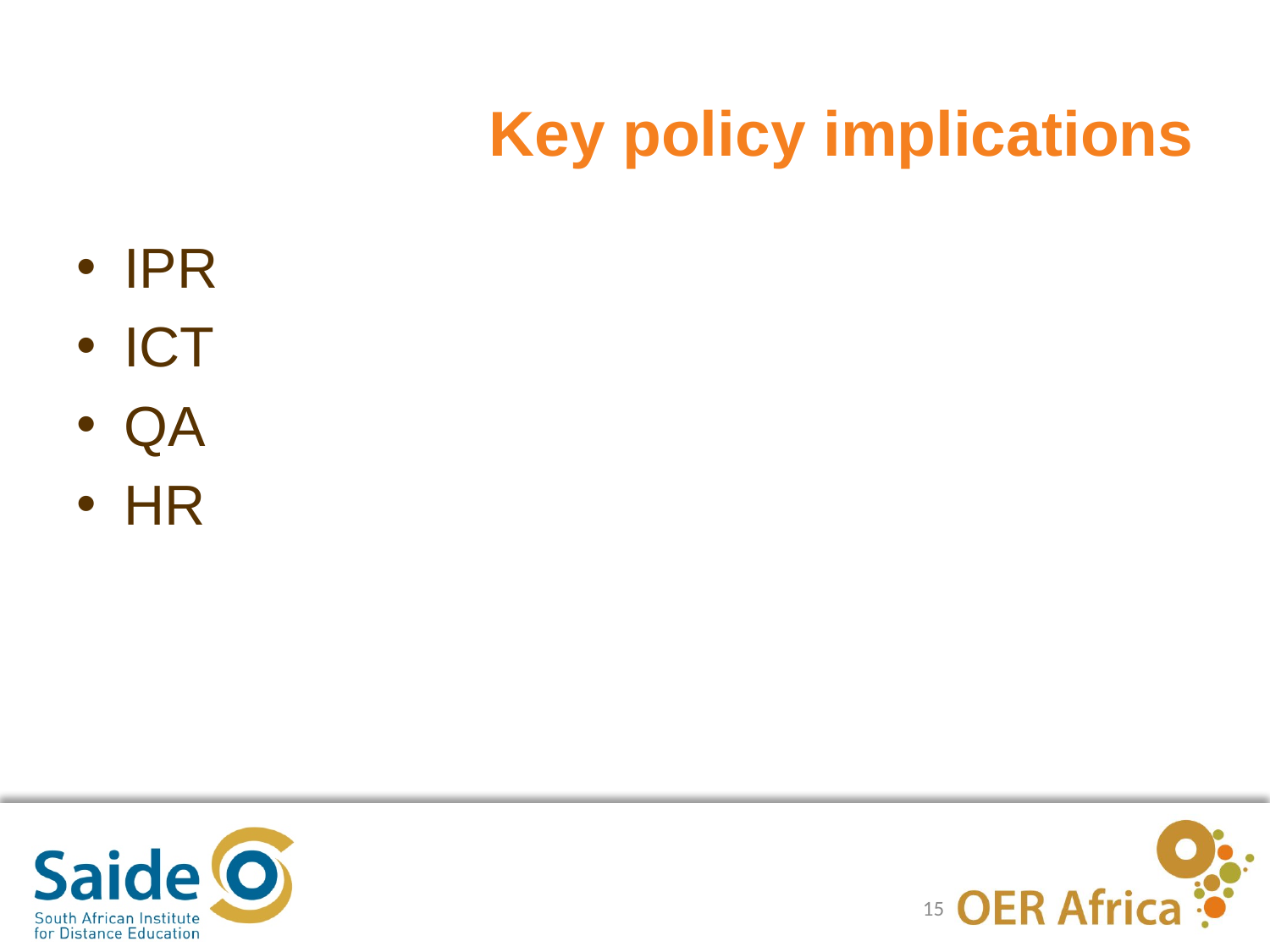

# Key policy implications
IPR
ICT
QA
HR
15